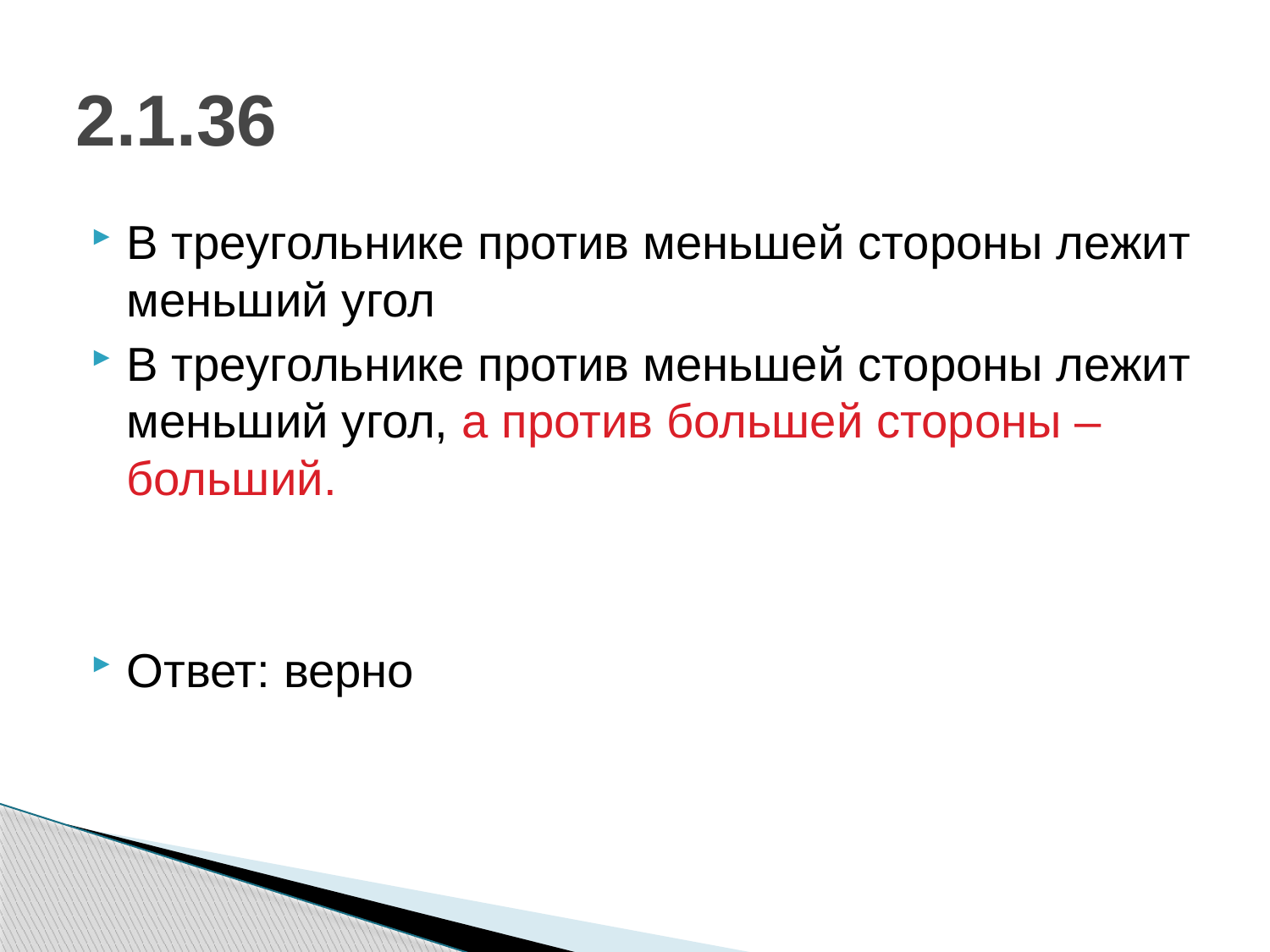

# 2.1.36
В треугольнике против меньшей стороны лежит меньший угол
В треугольнике против меньшей стороны лежит меньший угол, а против большей стороны – больший.

Ответ: верно